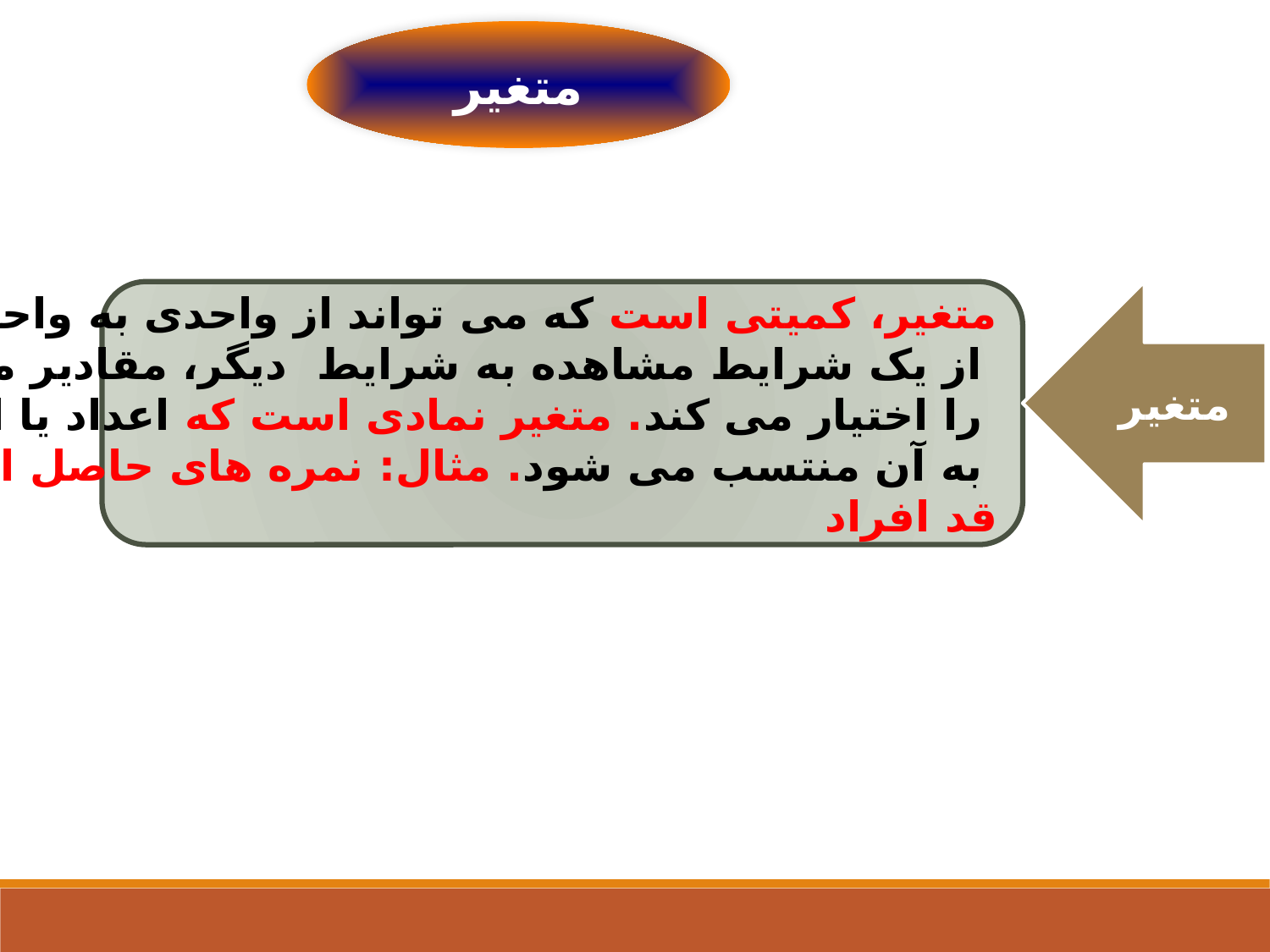

متغیر
متغیر، کمیتی است که می تواند از واحدی به واحد دیگر یا
 از یک شرایط مشاهده به شرایط  دیگر، مقادیر مختلفی
 را اختیار می کند. متغیر نمادی است که اعداد یا ارزش ها
 به آن منتسب می شود. مثال: نمره های حاصل از آزمون؛ اندازه
قد افراد
متغیر